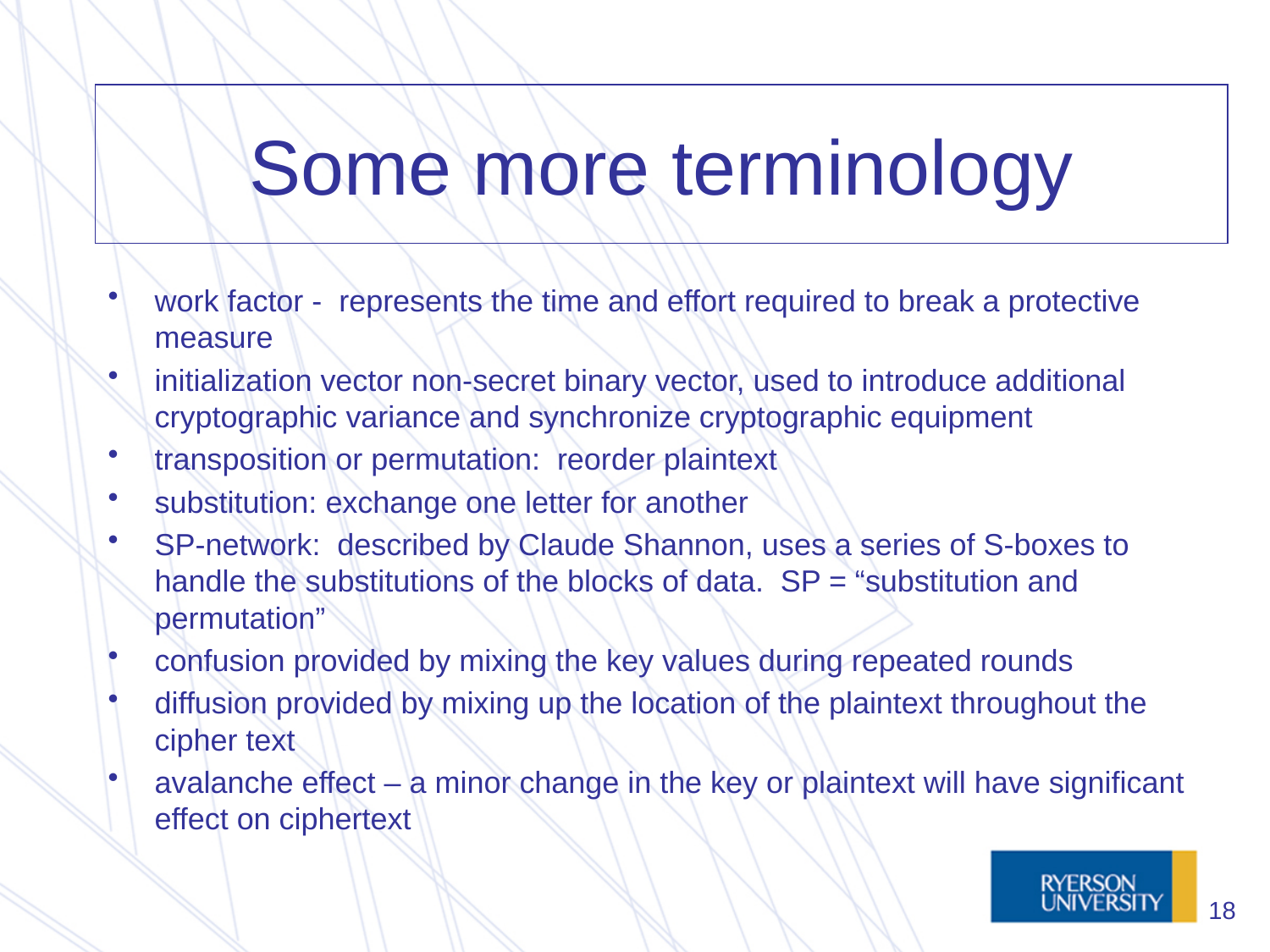

# Some more terminology
work factor -  represents the time and effort required to break a protective measure
initialization vector non-secret binary vector, used to introduce additional cryptographic variance and synchronize cryptographic equipment
transposition or permutation:  reorder plaintext
substitution: exchange one letter for another
SP-network:  described by Claude Shannon, uses a series of S-boxes to handle the substitutions of the blocks of data.  SP = “substitution and permutation”
confusion provided by mixing the key values during repeated rounds
diffusion provided by mixing up the location of the plaintext throughout the cipher text
avalanche effect – a minor change in the key or plaintext will have significant effect on ciphertext
18